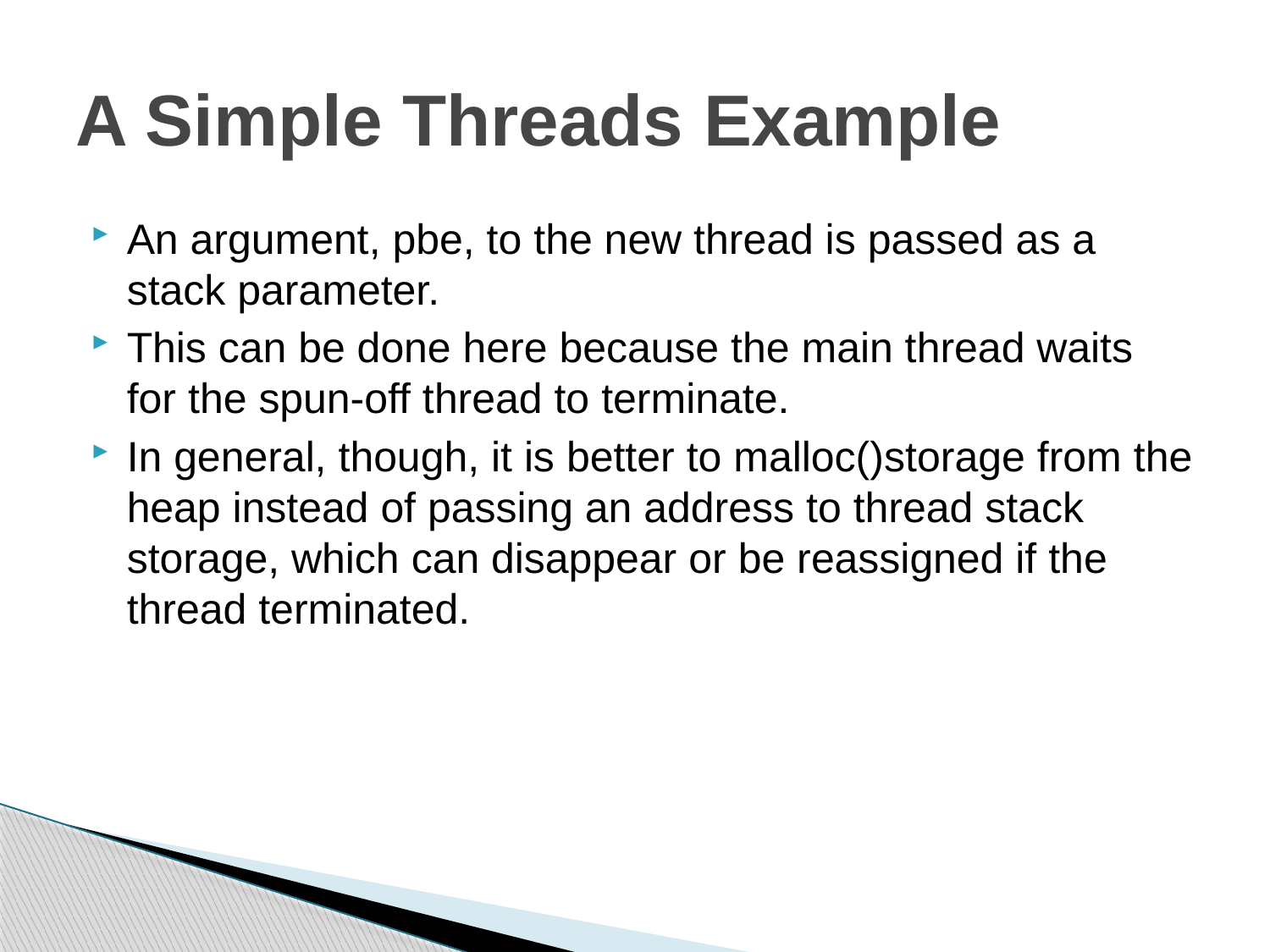

# A Simple Threads Example
An argument, pbe, to the new thread is passed as a stack parameter.
This can be done here because the main thread waits for the spun-off thread to terminate.
In general, though, it is better to malloc()storage from the heap instead of passing an address to thread stack storage, which can disappear or be reassigned if the thread terminated.